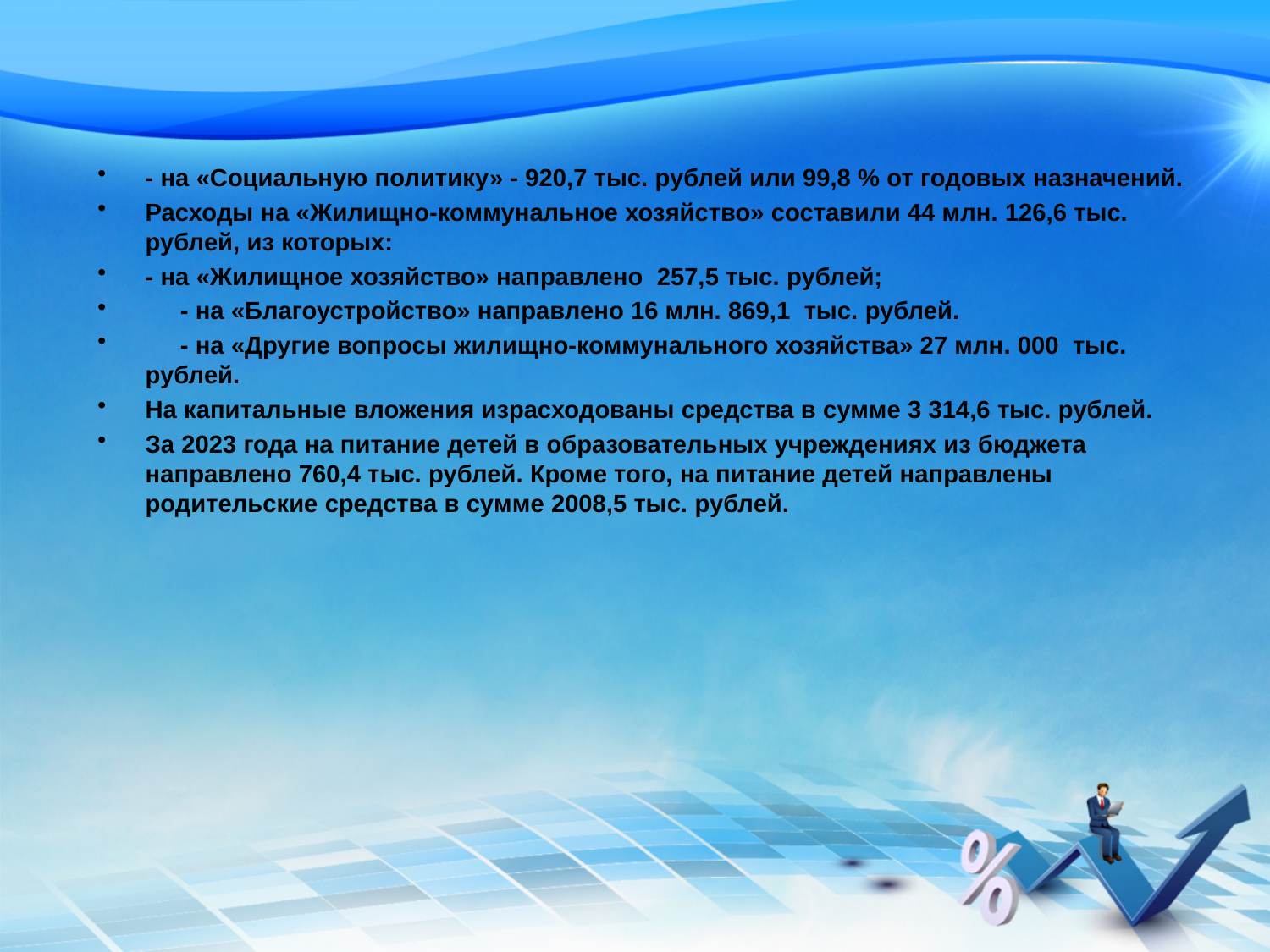

- на «Социальную политику» - 920,7 тыс. рублей или 99,8 % от годовых назначений.
Расходы на «Жилищно-коммунальное хозяйство» составили 44 млн. 126,6 тыс. рублей, из которых:
- на «Жилищное хозяйство» направлено  257,5 тыс. рублей;
     - на «Благоустройство» направлено 16 млн. 869,1  тыс. рублей.
     - на «Другие вопросы жилищно-коммунального хозяйства» 27 млн. 000  тыс. рублей.
На капитальные вложения израсходованы средства в сумме 3 314,6 тыс. рублей.
За 2023 года на питание детей в образовательных учреждениях из бюджета направлено 760,4 тыс. рублей. Кроме того, на питание детей направлены родительские средства в сумме 2008,5 тыс. рублей.